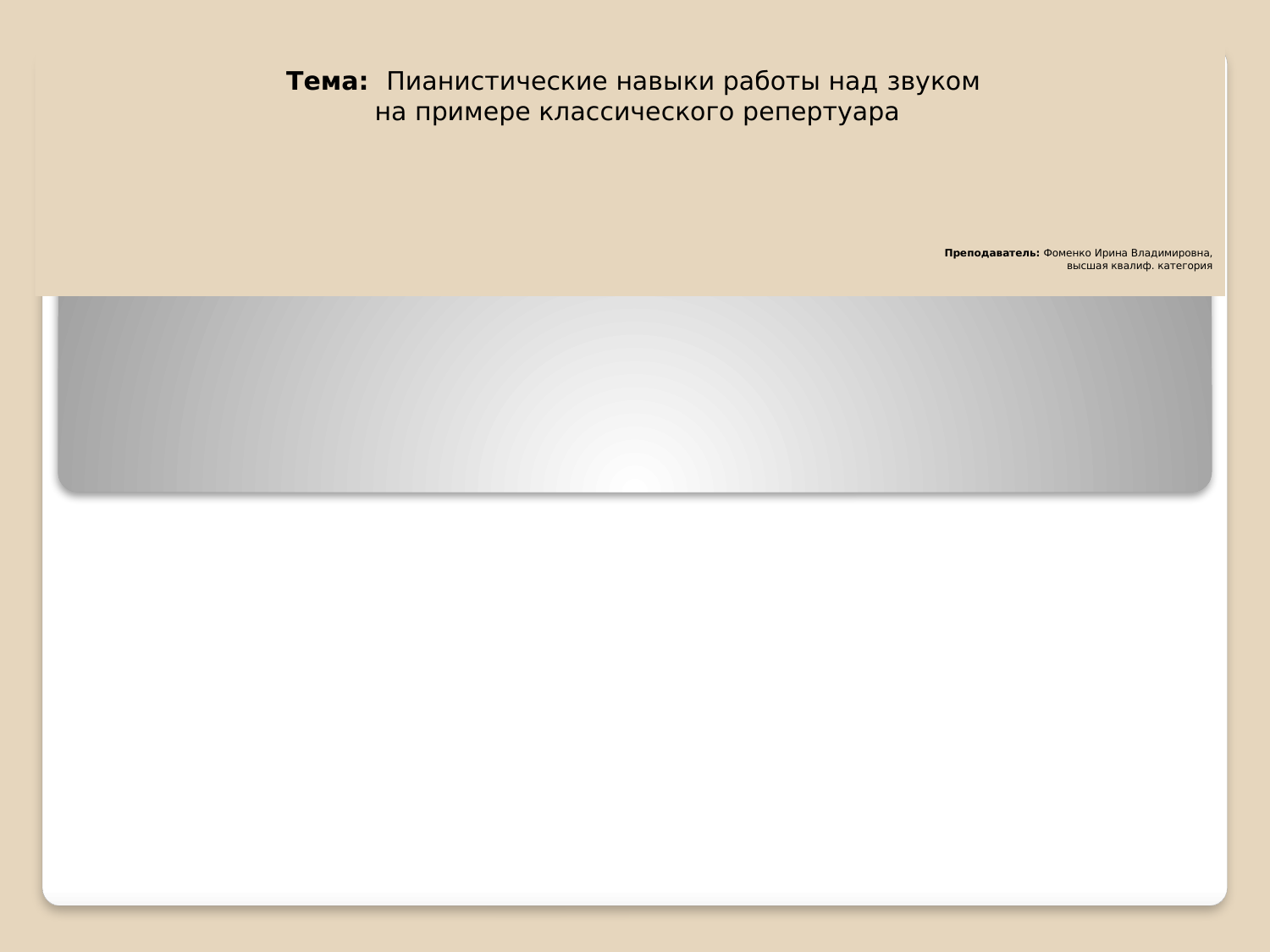

Тема:  Пианистические навыки работы над звуком
на примере классического репертуара

                                                                                 Преподаватель: Фоменко Ирина Владимировна,
                                                                                                           высшая квалиф. категория